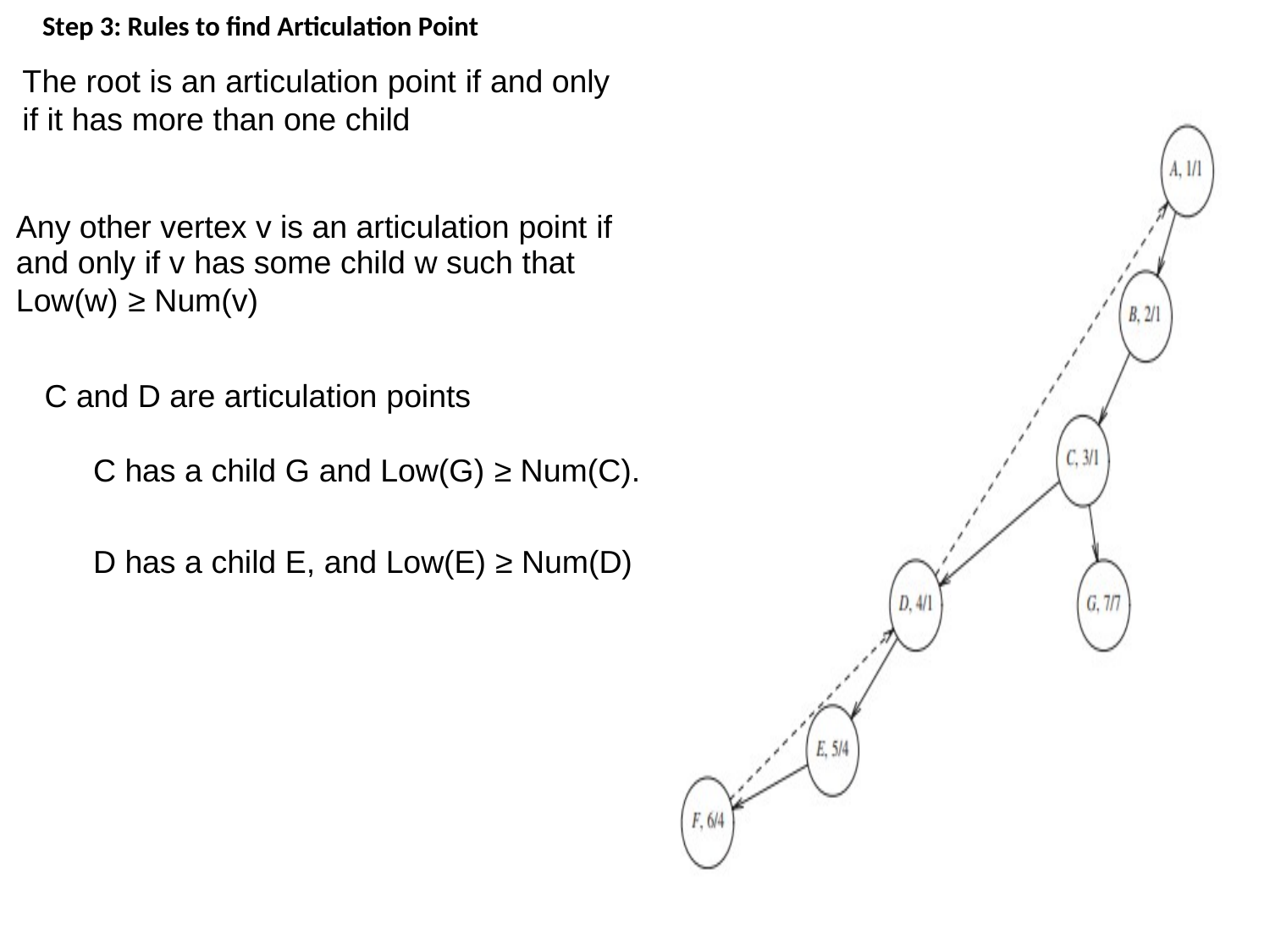

Step 3: Rules to find Articulation Point
The root is an articulation point if and only if it has more than one child

Any other vertex v is an articulation point if
and only if v has some child w such that
Low(w) ≥ Num(v)
C
and D are articulation points
C
has
a
child
G and Low(G) ≥ Num(C).
D
has
a
child
E,
and
Low(E)
≥
Num(D)